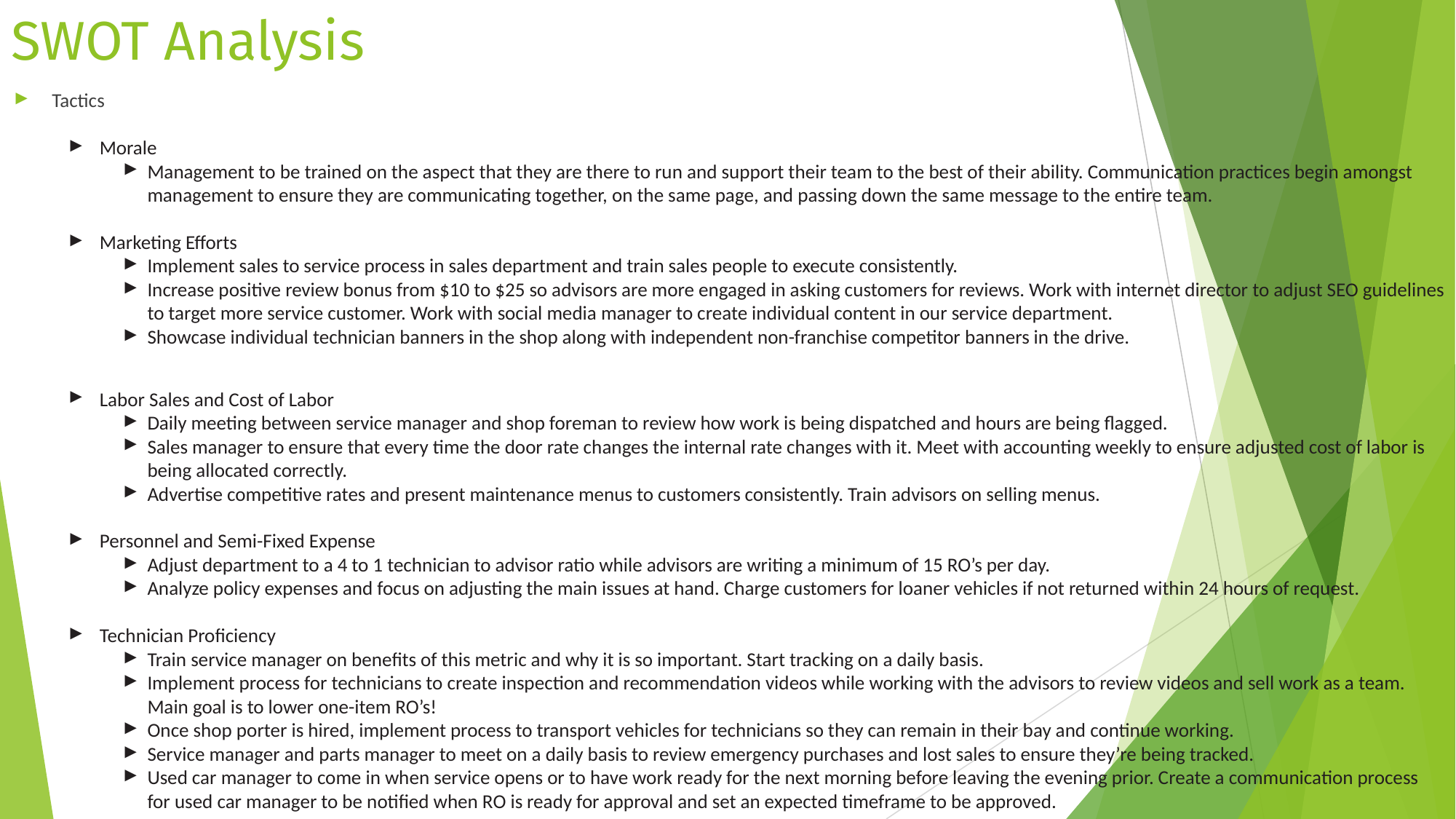

# SWOT Analysis
Tactics

Morale
Management to be trained on the aspect that they are there to run and support their team to the best of their ability. Communication practices begin amongst management to ensure they are communicating together, on the same page, and passing down the same message to the entire team.

Marketing Efforts
Implement sales to service process in sales department and train sales people to execute consistently.
Increase positive review bonus from $10 to $25 so advisors are more engaged in asking customers for reviews. Work with internet director to adjust SEO guidelines to target more service customer. Work with social media manager to create individual content in our service department.
Showcase individual technician banners in the shop along with independent non-franchise competitor banners in the drive.

Labor Sales and Cost of Labor
Daily meeting between service manager and shop foreman to review how work is being dispatched and hours are being flagged.
Sales manager to ensure that every time the door rate changes the internal rate changes with it. Meet with accounting weekly to ensure adjusted cost of labor is being allocated correctly.
Advertise competitive rates and present maintenance menus to customers consistently. Train advisors on selling menus.

Personnel and Semi-Fixed Expense
Adjust department to a 4 to 1 technician to advisor ratio while advisors are writing a minimum of 15 RO’s per day.
Analyze policy expenses and focus on adjusting the main issues at hand. Charge customers for loaner vehicles if not returned within 24 hours of request.

Technician Proficiency
Train service manager on benefits of this metric and why it is so important. Start tracking on a daily basis.
Implement process for technicians to create inspection and recommendation videos while working with the advisors to review videos and sell work as a team. Main goal is to lower one-item RO’s!
Once shop porter is hired, implement process to transport vehicles for technicians so they can remain in their bay and continue working.
Service manager and parts manager to meet on a daily basis to review emergency purchases and lost sales to ensure they’re being tracked.
Used car manager to come in when service opens or to have work ready for the next morning before leaving the evening prior. Create a communication process for used car manager to be notified when RO is ready for approval and set an expected timeframe to be approved.